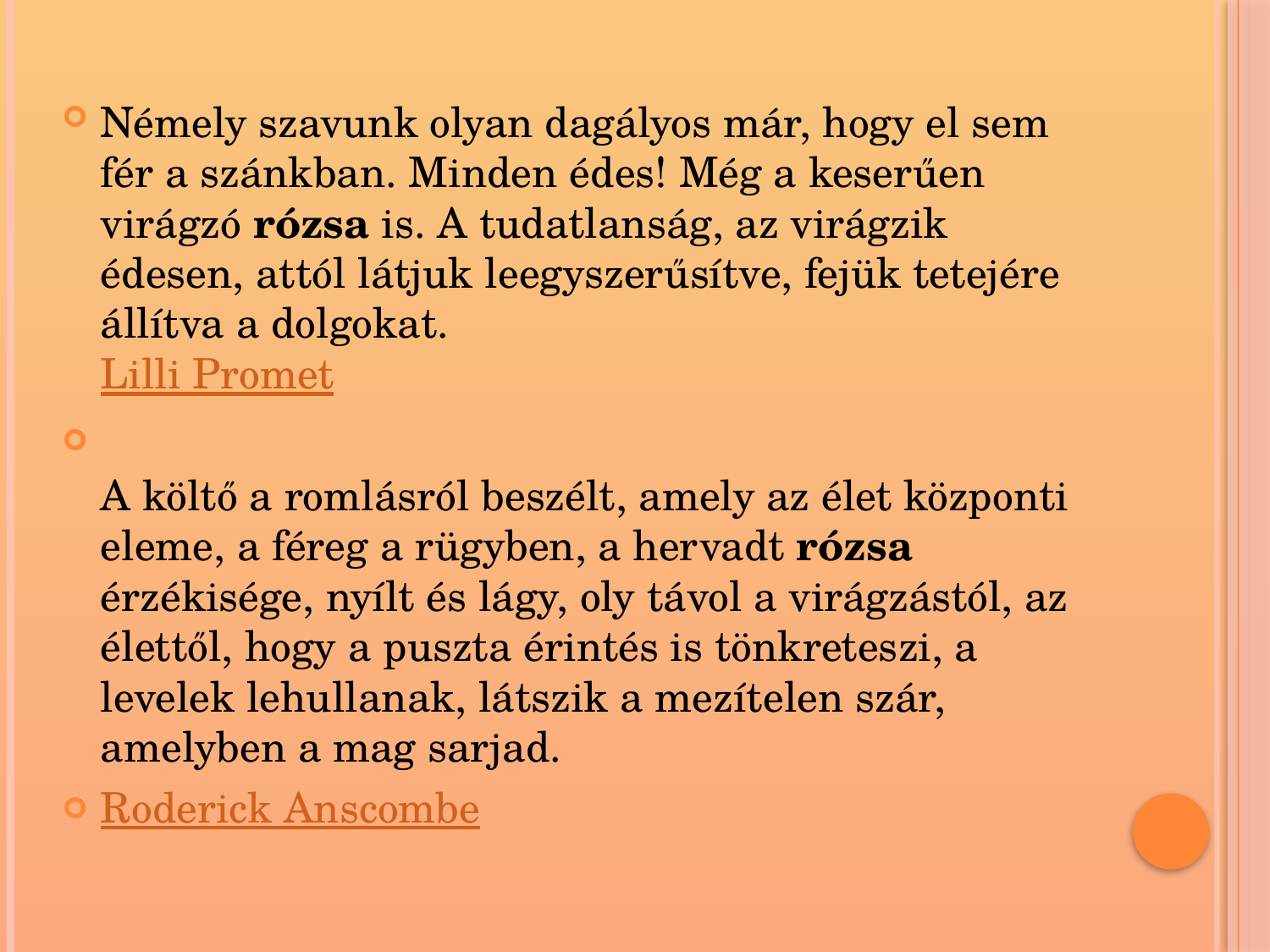

Némely szavunk olyan dagályos már, hogy el sem fér a szánkban. Minden édes! Még a keserűen virágzó rózsa is. A tudatlanság, az virágzik édesen, attól látjuk leegyszerűsítve, fejük tetejére állítva a dolgokat.
Lilli Promet
A költő a romlásról beszélt, amely az élet központi eleme, a féreg a rügyben, a hervadt rózsa érzékisége, nyílt és lágy, oly távol a virágzástól, az élettől, hogy a puszta érintés is tönkreteszi, a levelek lehullanak, látszik a mezítelen szár, amelyben a mag sarjad.
Roderick Anscombe